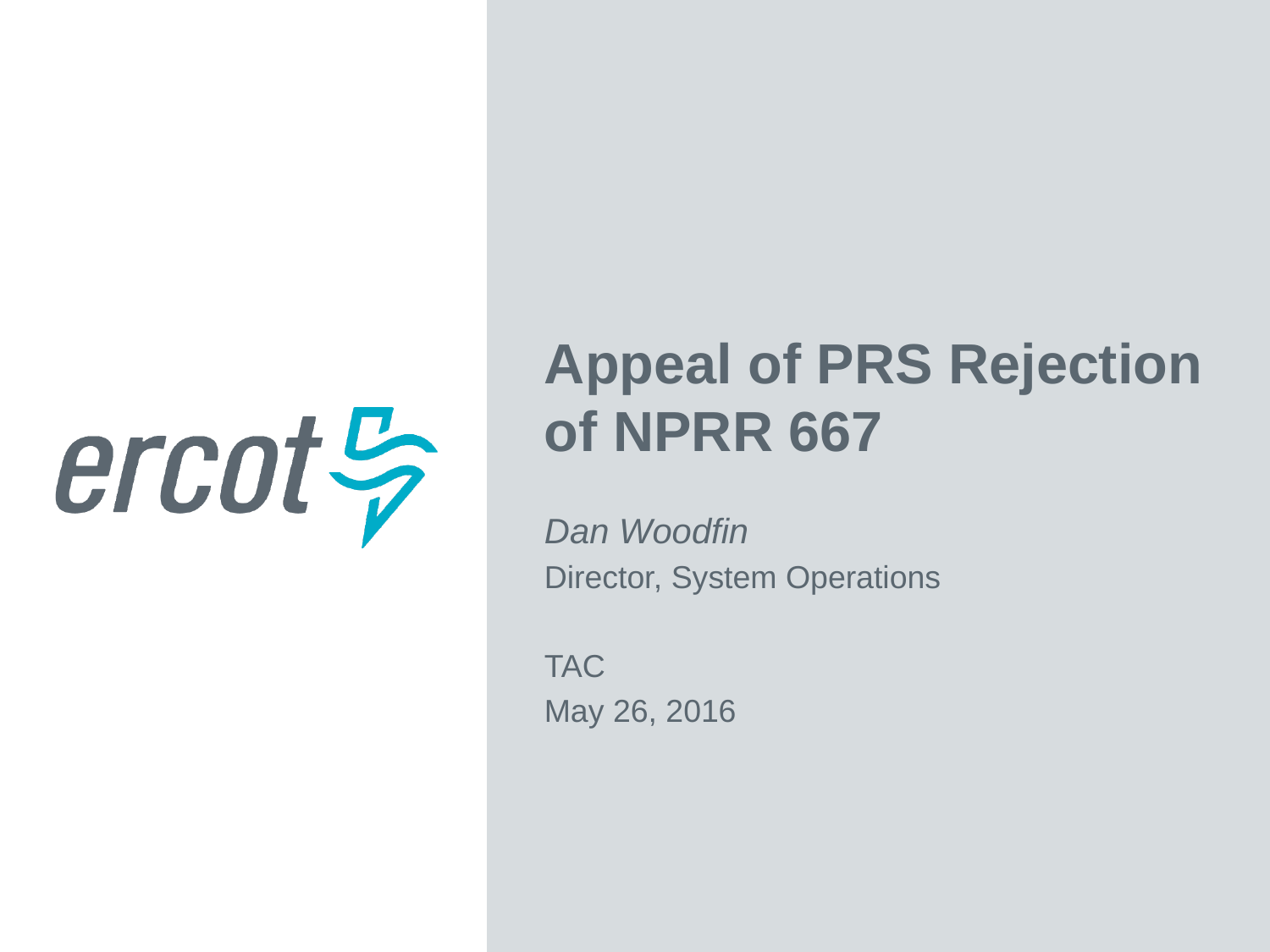

Appeal of PRS Rejection of NPRR 667

Dan Woodfin
Director, System Operations

TAC
May 26, 2016